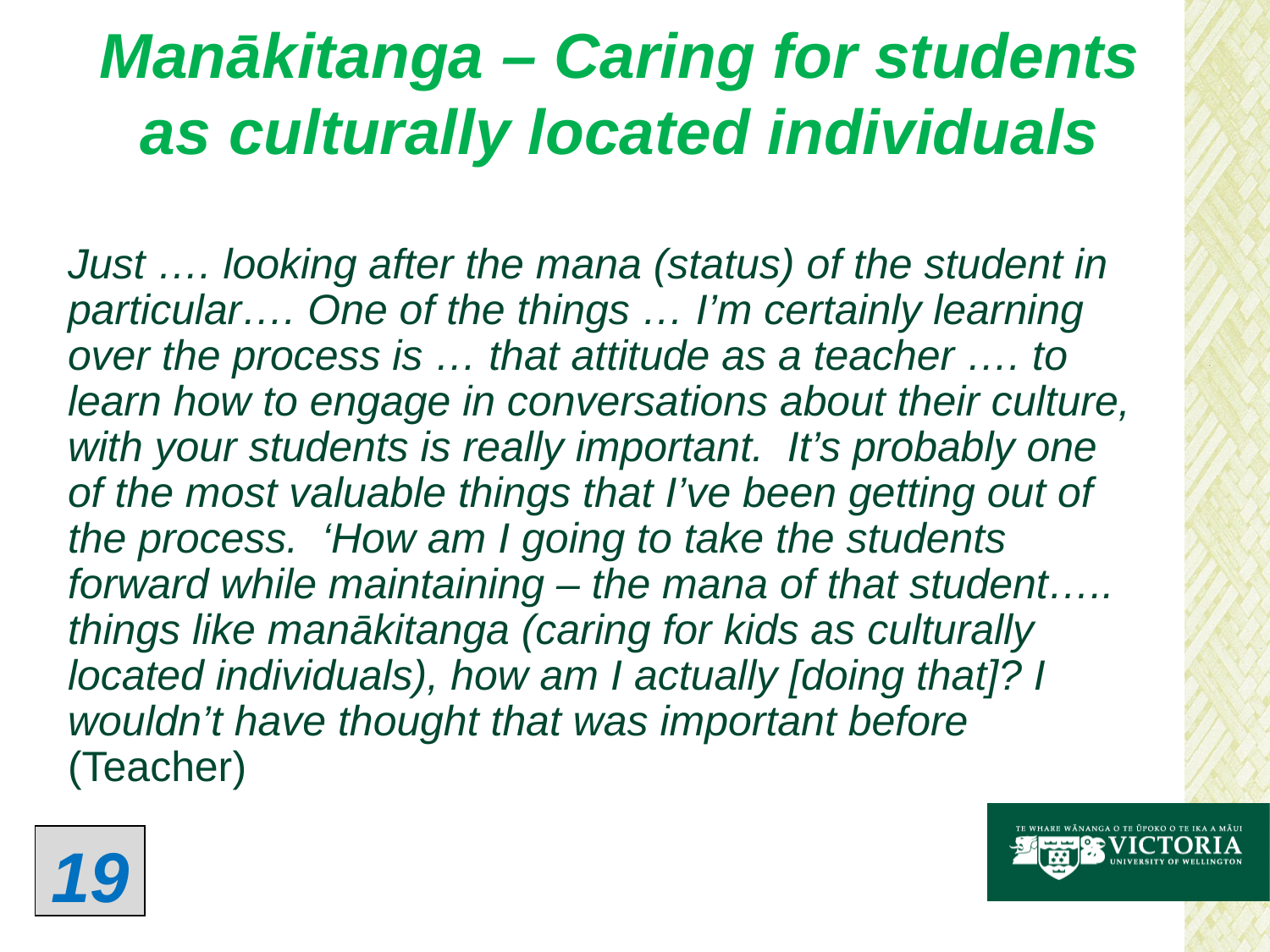

# Manākitanga – Caring for students as culturally located individuals
Just …. looking after the mana (status) of the student in particular…. One of the things … I’m certainly learning over the process is … that attitude as a teacher …. to learn how to engage in conversations about their culture, with your students is really important.  It’s probably one of the most valuable things that I’ve been getting out of the process.  ‘How am I going to take the students forward while maintaining – the mana of that student….. things like manākitanga (caring for kids as culturally located individuals), how am I actually [doing that]? I wouldn’t have thought that was important before (Teacher)
19